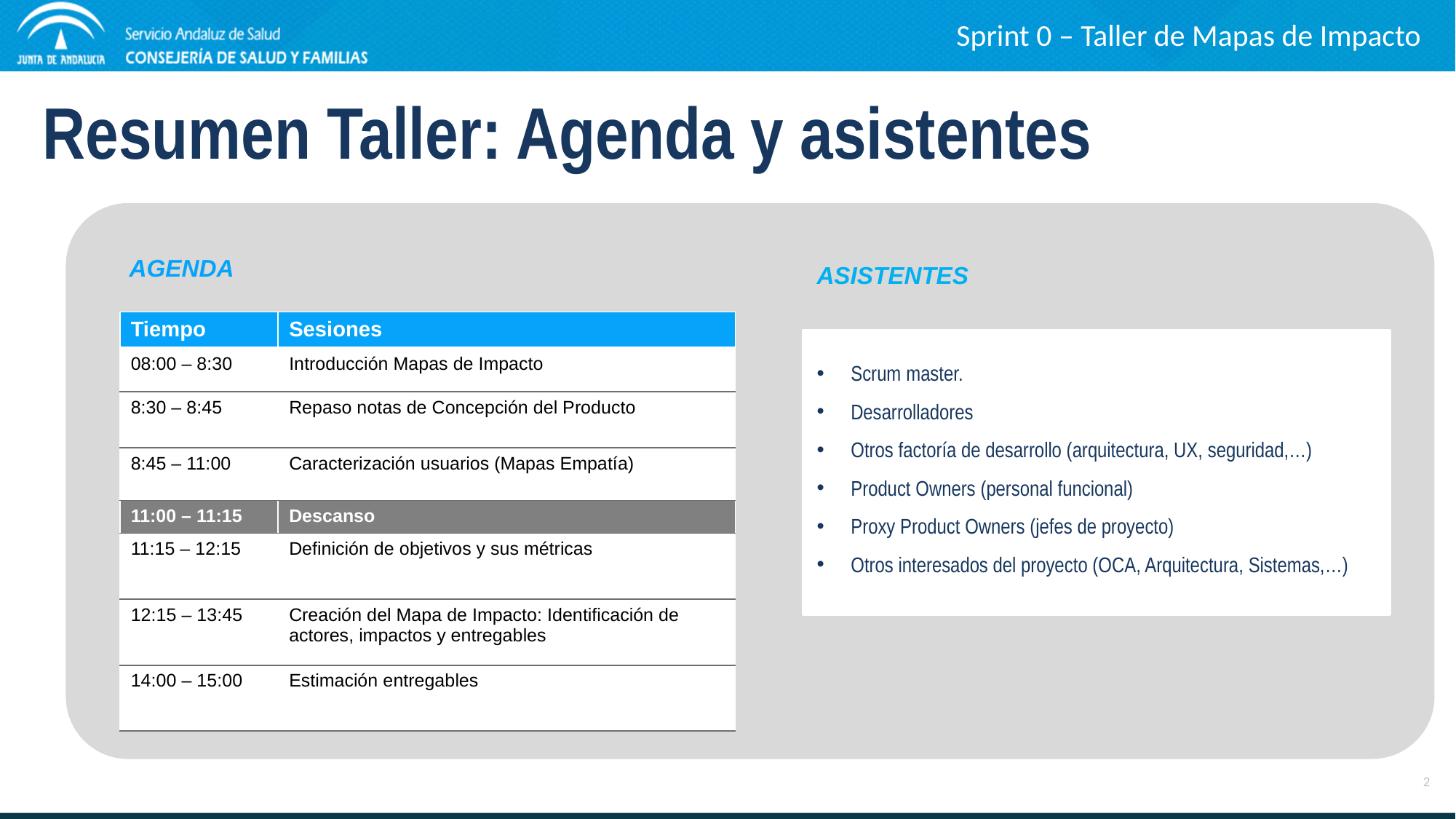

Sprint 0 – Taller de Mapas de Impacto
Resumen Taller: Agenda y asistentes

AGENDA
ASISTENTES

Scrum master.
Desarrolladores
Otros factoría de desarrollo (arquitectura, UX, seguridad,…)
Product Owners (personal funcional)
Proxy Product Owners (jefes de proyecto)
Otros interesados del proyecto (OCA, Arquitectura, Sistemas,…)
| Tiempo | Sesiones |
| --- | --- |
| 08:00 – 8:30 | Introducción Mapas de Impacto |
| 8:30 – 8:45 | Repaso notas de Concepción del Producto |
| 8:45 – 11:00 | Caracterización usuarios (Mapas Empatía) |
| 11:00 – 11:15 | Descanso |
| 11:15 – 12:15 | Definición de objetivos y sus métricas |
| 12:15 – 13:45 | Creación del Mapa de Impacto: Identificación de actores, impactos y entregables |
| 14:00 – 15:00 | Estimación entregables |

2